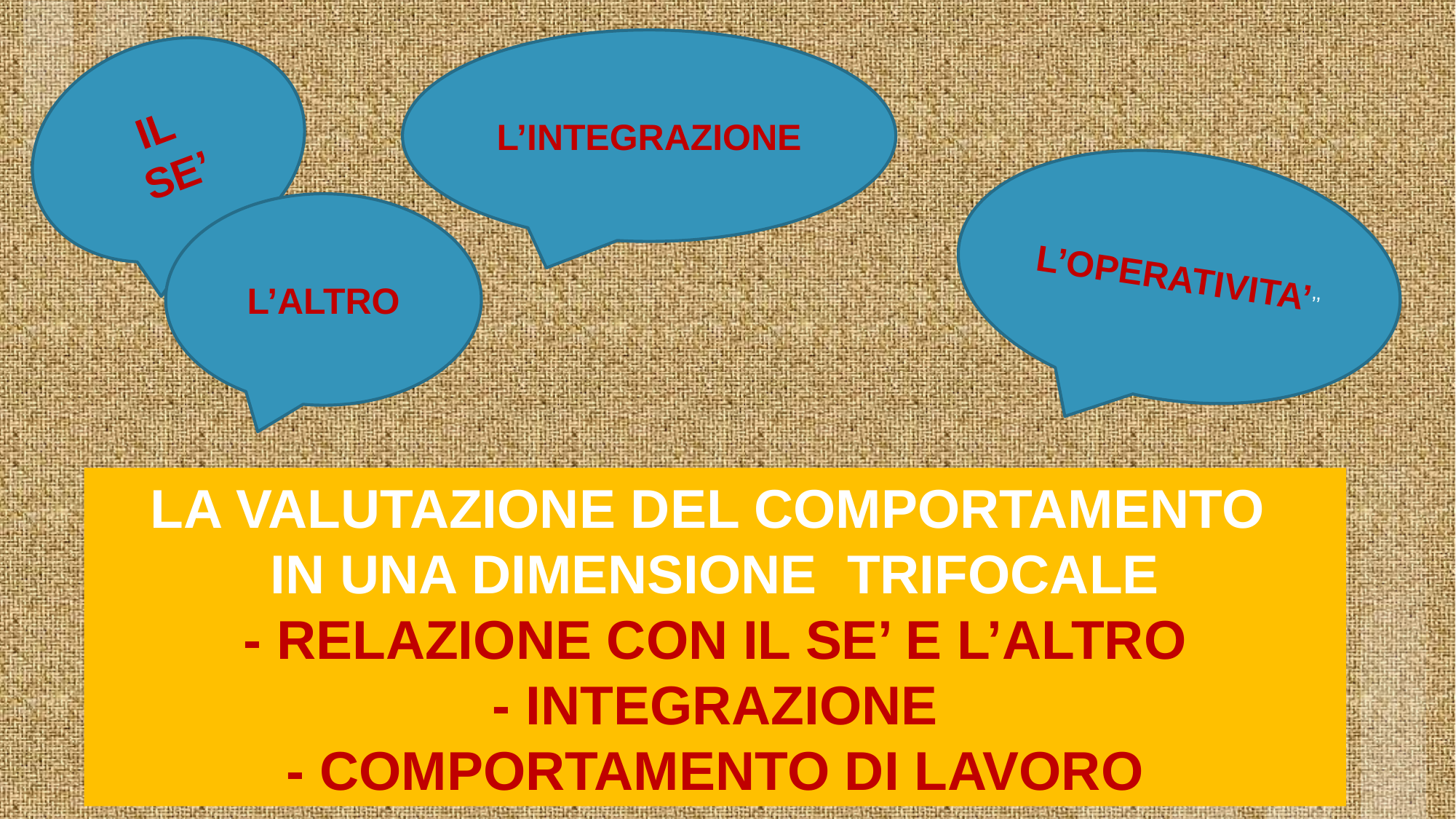

L’INTEGRAZIONE
IL
SE’
L’OPERATIVITA’’’
L’ALTRO
LA VALUTAZIONE DEL COMPORTAMENTO
IN UNA DIMENSIONE  TRIFOCALE
- RELAZIONE CON IL SE’ E L’ALTRO
- INTEGRAZIONE
- COMPORTAMENTO DI LAVORO